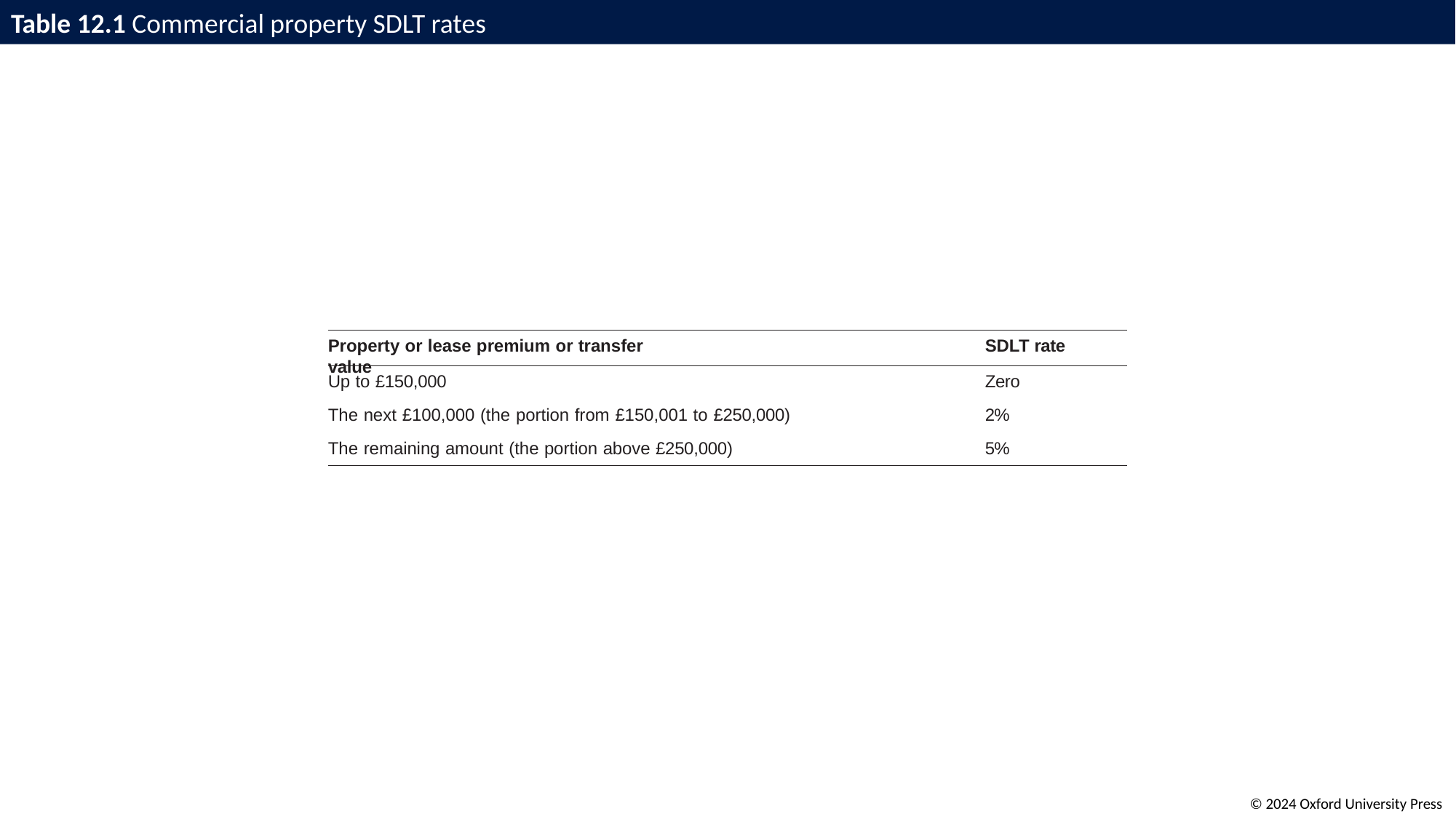

# Table 12.1 Commercial property SDLT rates

Property or lease premium or transfer value
SDLT rate
Up to £150,000
The next £100,000 (the portion from £150,001 to £250,000) The remaining amount (the portion above £250,000)
Zero 2%
5%